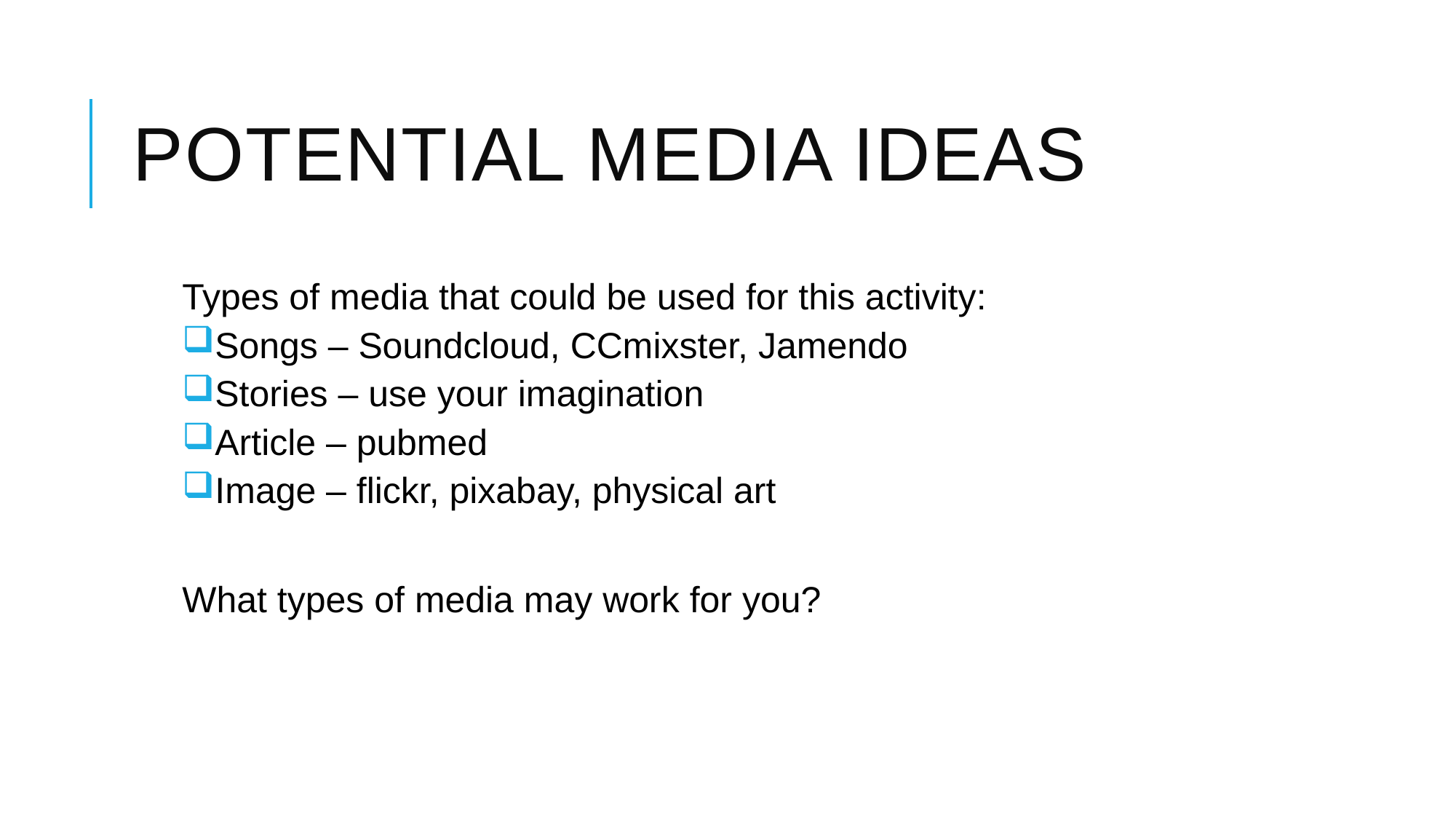

# Potential media ideas
Types of media that could be used for this activity:
Songs – Soundcloud, CCmixster, Jamendo
Stories – use your imagination
Article – pubmed
Image – flickr, pixabay, physical art

What types of media may work for you?